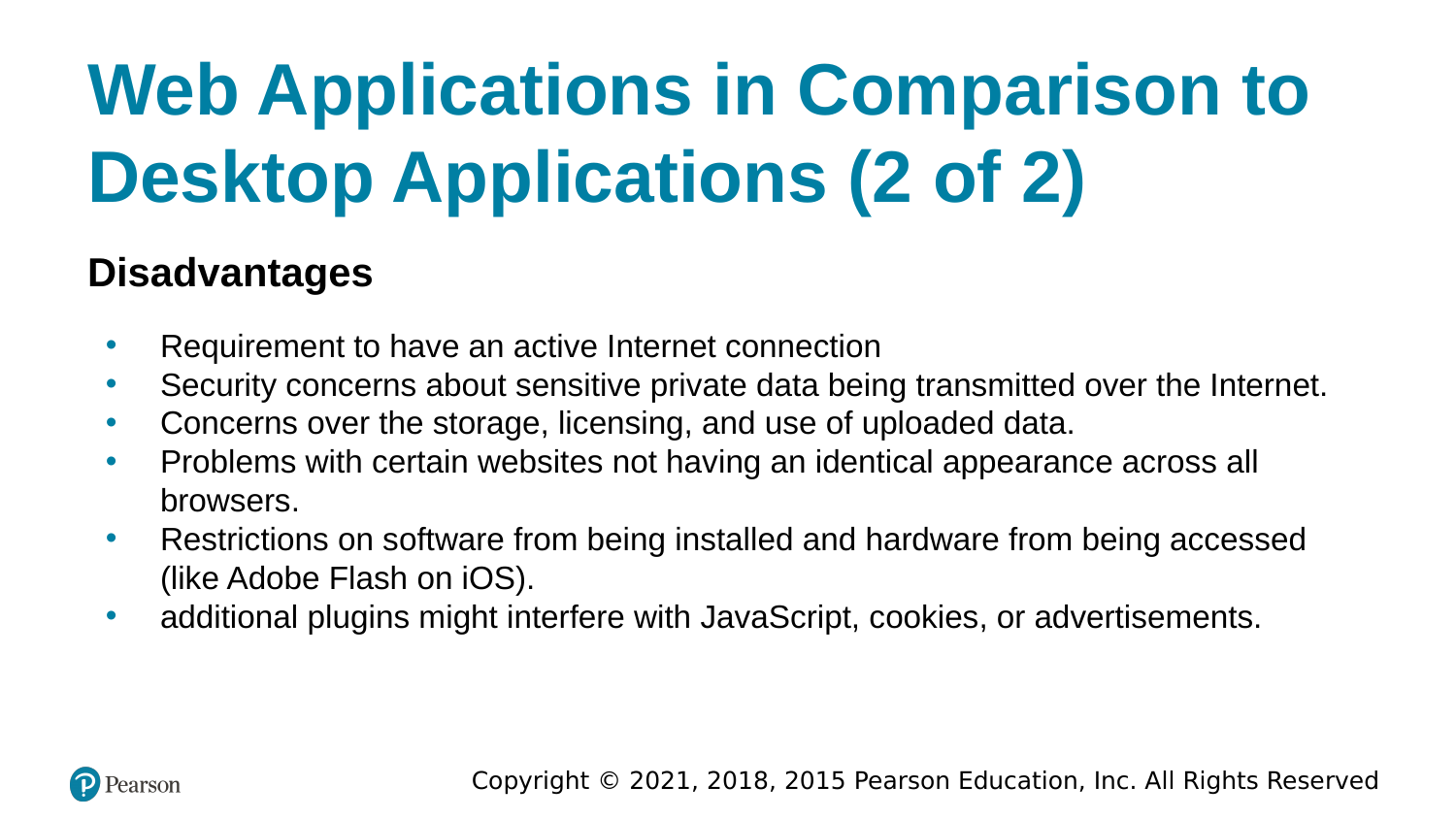

# Web Applications in Comparison to Desktop Applications (2 of 2)
Disadvantages
Requirement to have an active Internet connection
Security concerns about sensitive private data being transmitted over the Internet.
Concerns over the storage, licensing, and use of uploaded data.
Problems with certain websites not having an identical appearance across all browsers.
Restrictions on software from being installed and hardware from being accessed (like Adobe Flash on iOS).
additional plugins might interfere with JavaScript, cookies, or advertisements.